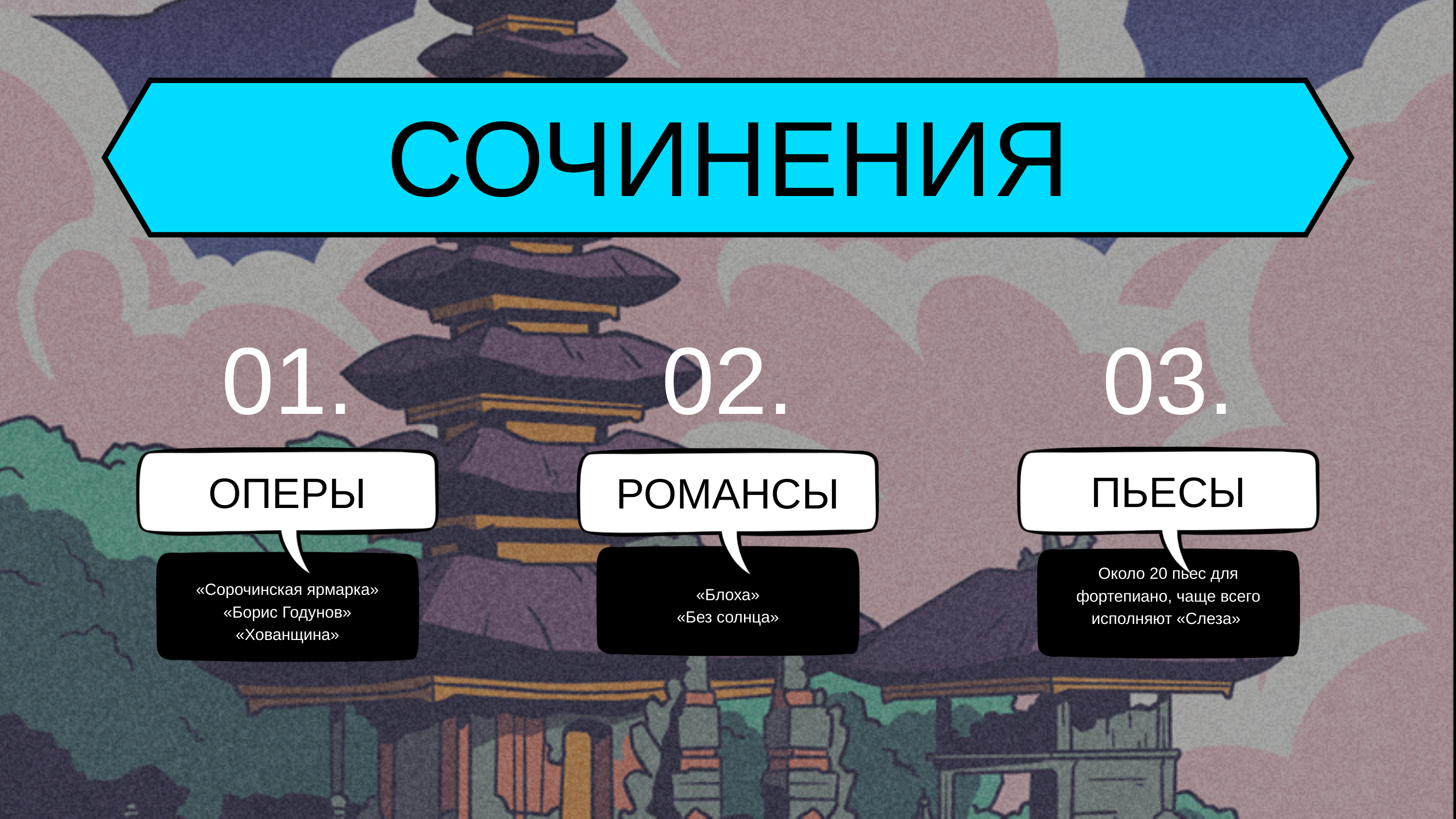

СОЧИНЕНИЯ
01.
02.
03.

ПЬЕСЫ
ОПЕРЫ
РОМАНСЫ

Около 20 пьес для фортепиано, чаще всего исполняют «Слеза»
«Сорочинская ярмарка»
«Борис Годунов»
«Хованщина»
«Блоха»
«Без солнца»